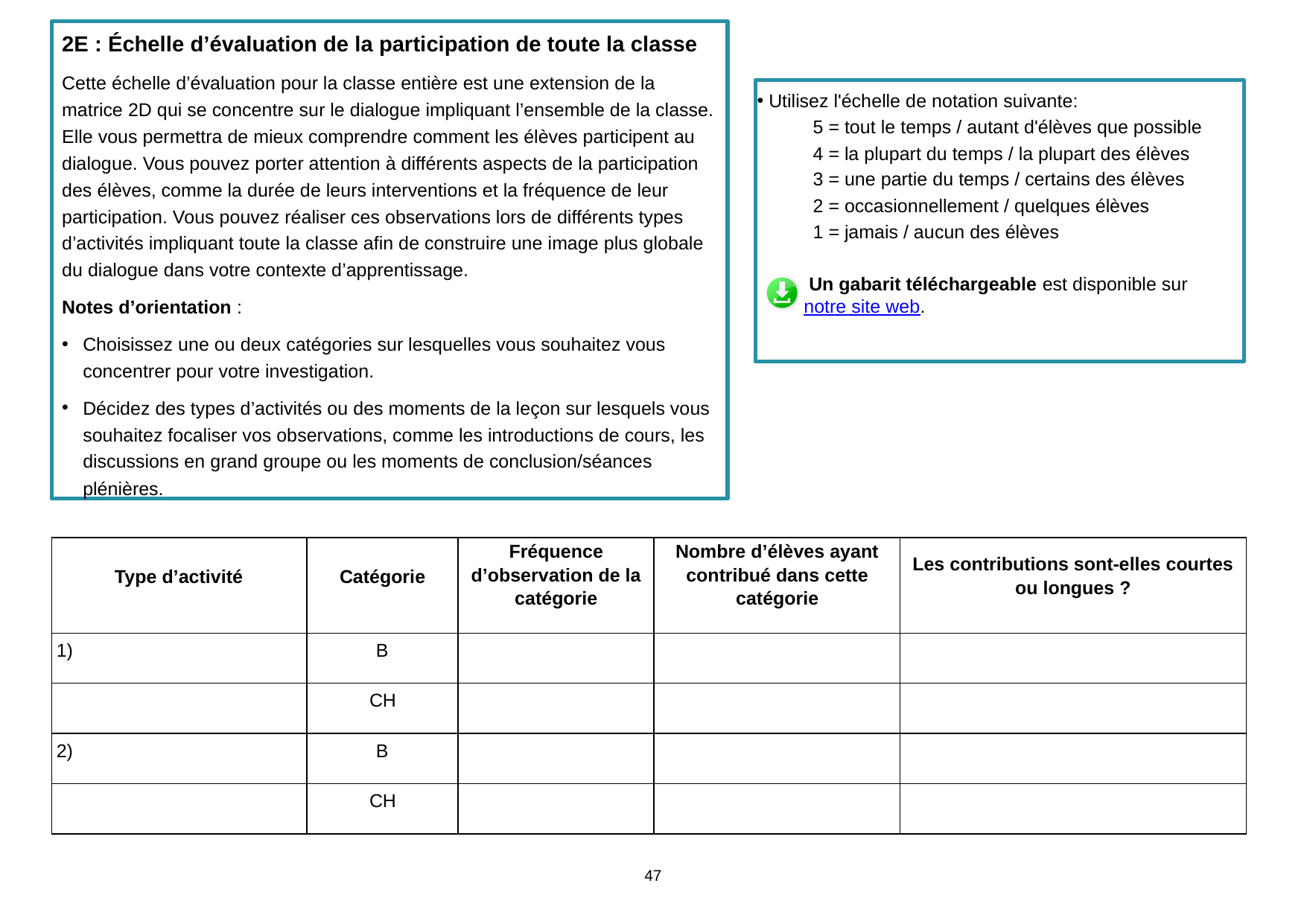

2E : Échelle d’évaluation de la participation de toute la classe
Cette échelle d’évaluation pour la classe entière est une extension de la matrice 2D qui se concentre sur le dialogue impliquant l’ensemble de la classe. Elle vous permettra de mieux comprendre comment les élèves participent au dialogue. Vous pouvez porter attention à différents aspects de la participation des élèves, comme la durée de leurs interventions et la fréquence de leur participation. Vous pouvez réaliser ces observations lors de différents types d’activités impliquant toute la classe afin de construire une image plus globale du dialogue dans votre contexte d’apprentissage.
Notes d’orientation :
Choisissez une ou deux catégories sur lesquelles vous souhaitez vous concentrer pour votre investigation.
Décidez des types d’activités ou des moments de la leçon sur lesquels vous souhaitez focaliser vos observations, comme les introductions de cours, les discussions en grand groupe ou les moments de conclusion/séances plénières.
Utilisez l'échelle de notation suivante:
5 = tout le temps / autant d'élèves que possible
4 = la plupart du temps / la plupart des élèves
3 = une partie du temps / certains des élèves
2 = occasionnellement / quelques élèves
1 = jamais / aucun des élèves

 Un gabarit téléchargeable est disponible sur notre site web.

| Type d’activité | Catégorie | Fréquence d’observation de la catégorie | Nombre d’élèves ayant contribué dans cette catégorie | Les contributions sont-elles courtes ou longues ? |
| --- | --- | --- | --- | --- |
| 1) | B |  |  |  |
|  | CH |  |  |  |
| 2) | B |  |  |  |
|  | CH |  |  |  |
47